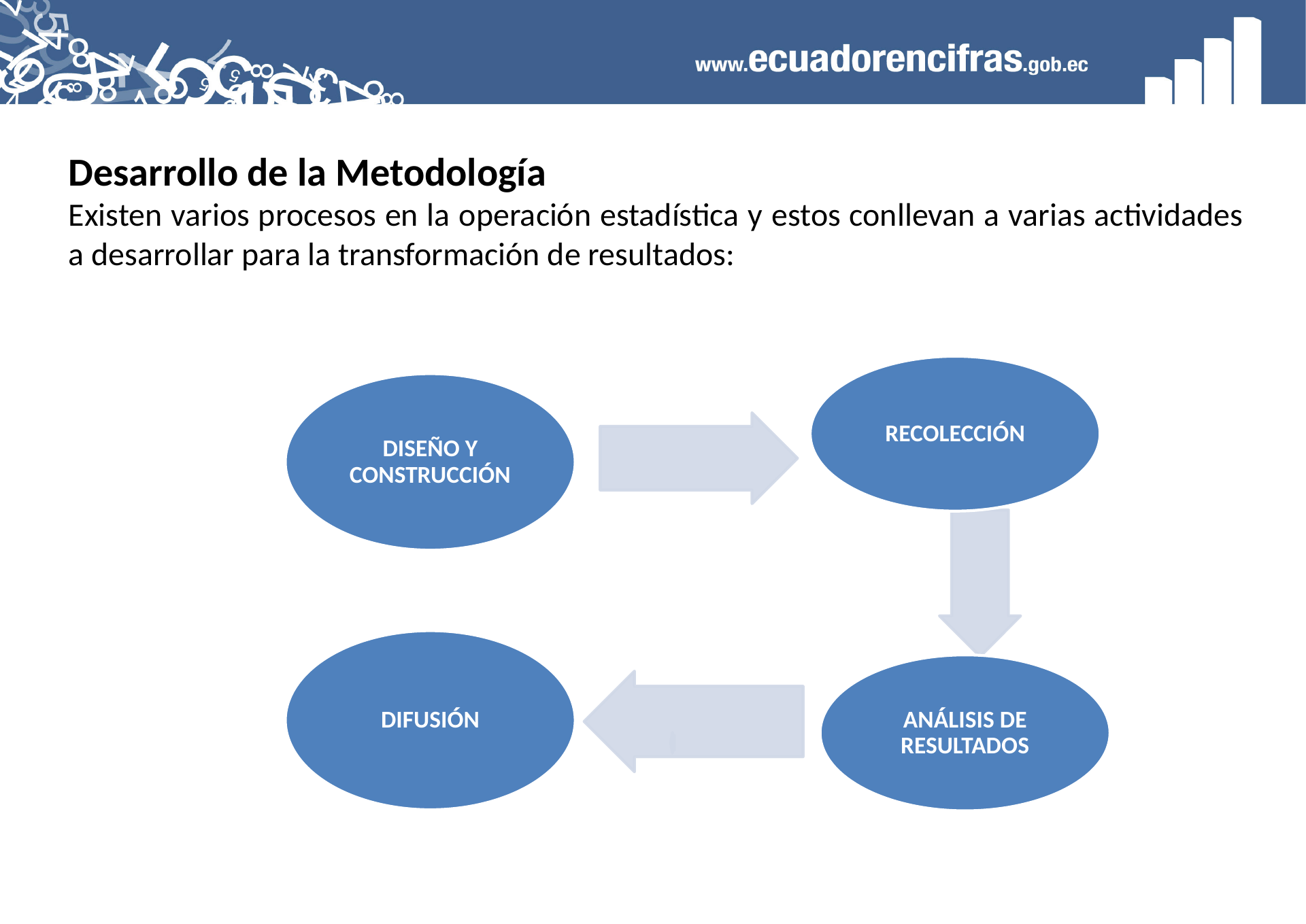

Desarrollo de la Metodología
Existen varios procesos en la operación estadística y estos conllevan a varias actividades a desarrollar para la transformación de resultados:

DISEÑO Y CONSTRUCCIÓN
RECOLECCIÓN
ANÁLISIS DE RESULTADOS
DIFUSIÓN